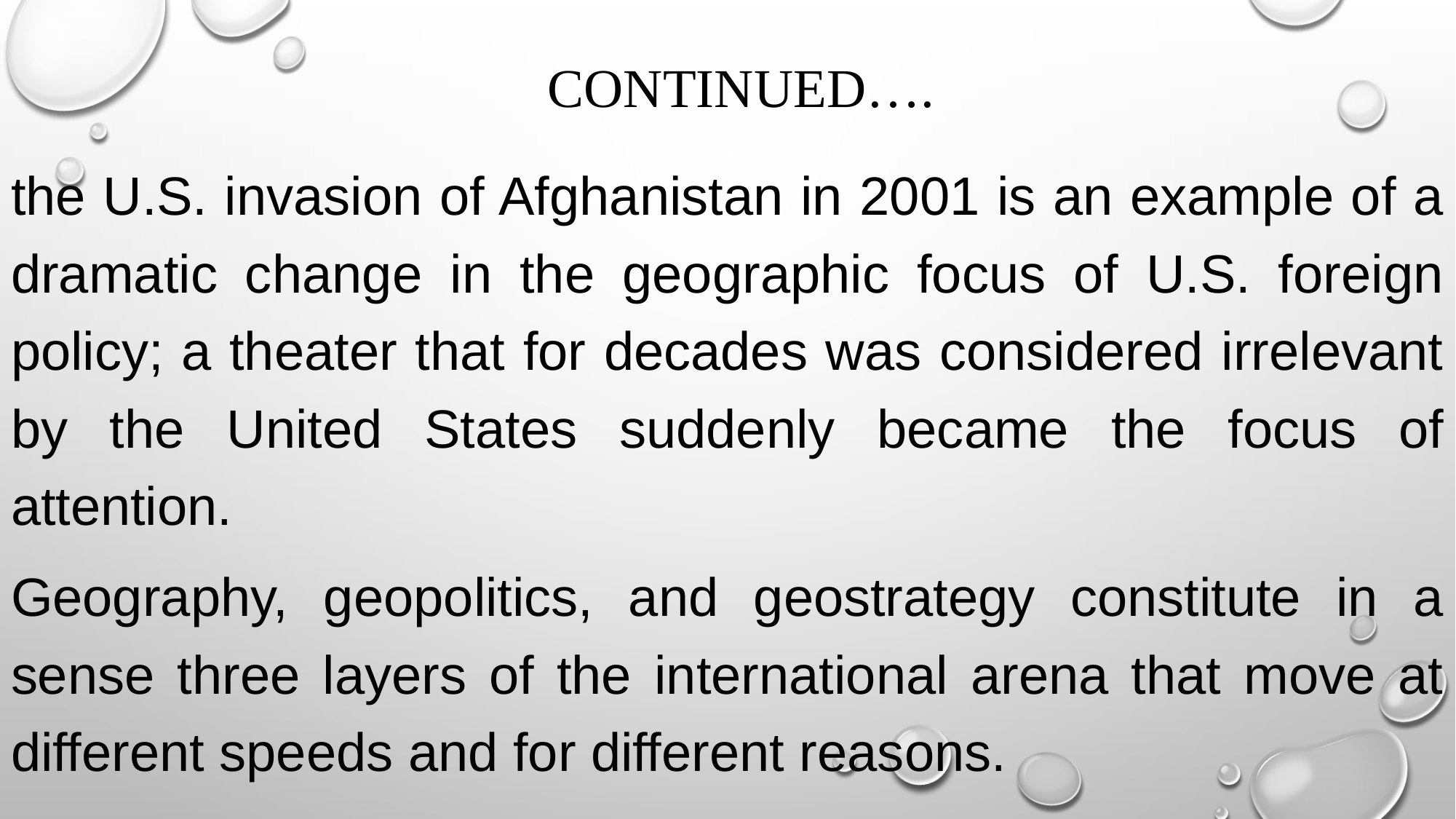

# continued….
the U.S. invasion of Afghanistan in 2001 is an example of a dramatic change in the geographic focus of U.S. foreign policy; a theater that for decades was considered irrelevant by the United States suddenly became the focus of attention.
Geography, geopolitics, and geostrategy constitute in a sense three layers of the international arena that move at different speeds and for different reasons.